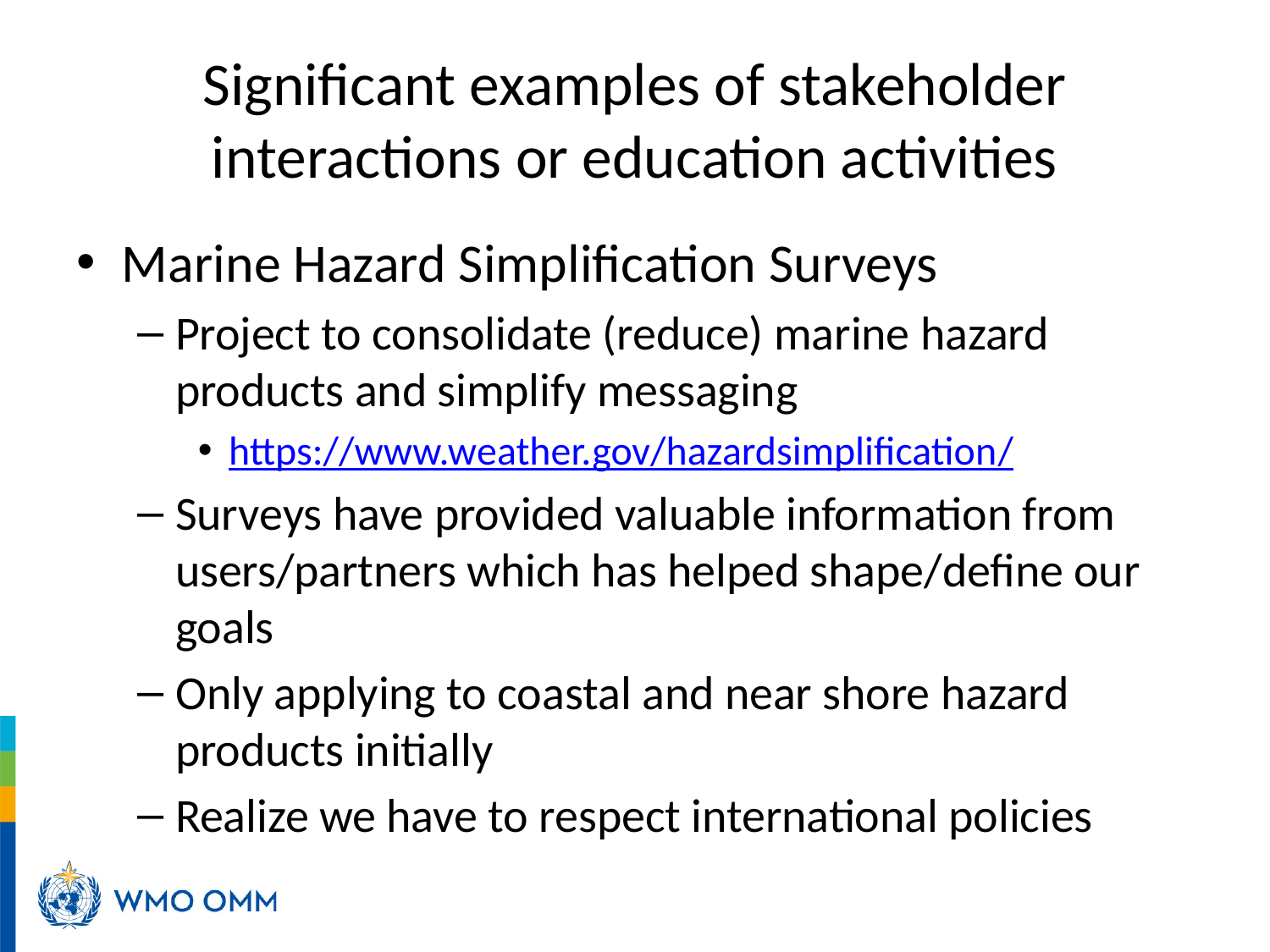

# Significant examples of stakeholder interactions or education activities
Marine Hazard Simplification Surveys
Project to consolidate (reduce) marine hazard products and simplify messaging
https://www.weather.gov/hazardsimplification/
Surveys have provided valuable information from users/partners which has helped shape/define our goals
Only applying to coastal and near shore hazard products initially
Realize we have to respect international policies